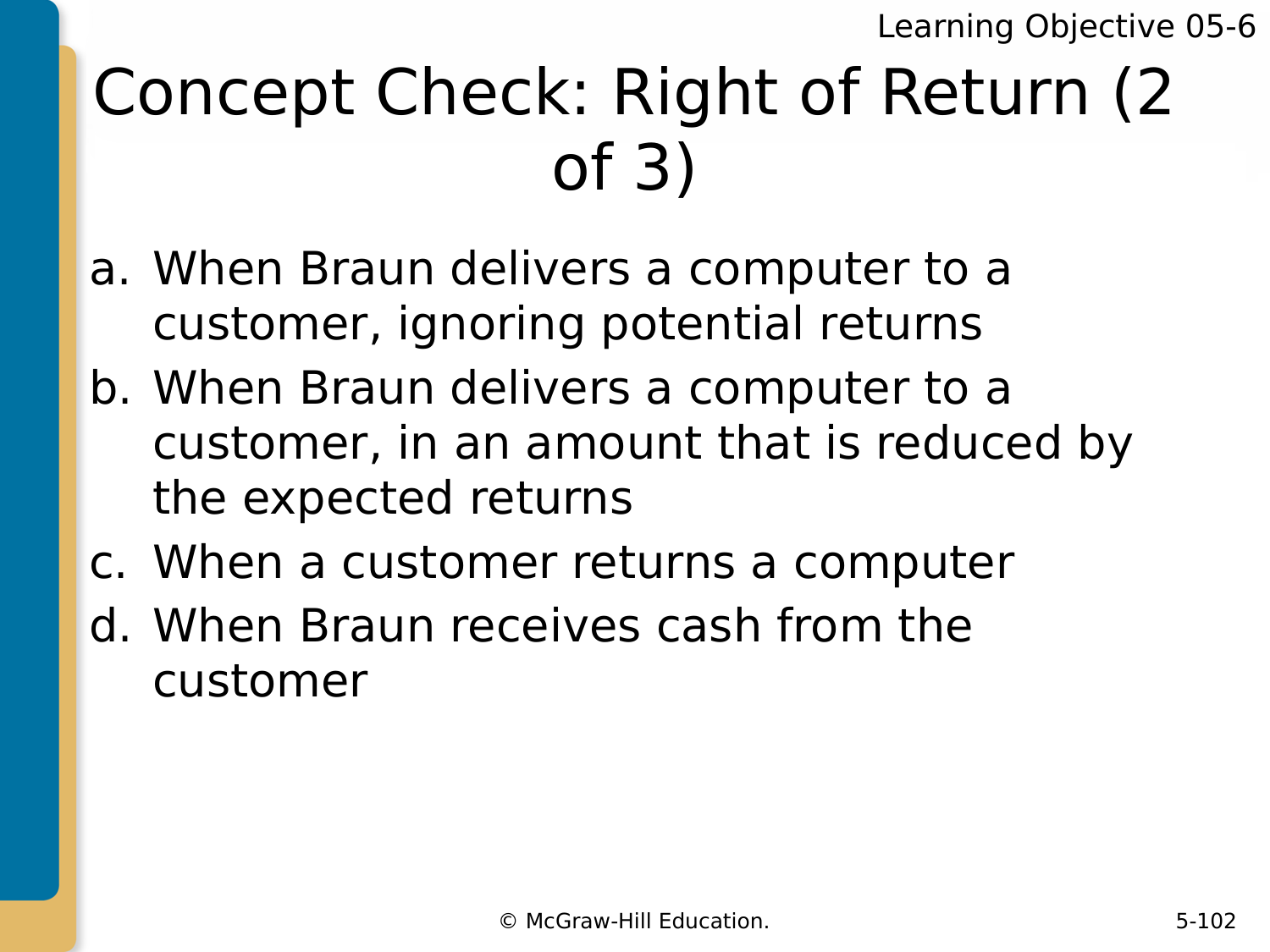

Learning Objective 05-6
# Concept Check: Right of Return (2 of 3)
When Braun delivers a computer to a customer, ignoring potential returns
When Braun delivers a computer to a customer, in an amount that is reduced by the expected returns
When a customer returns a computer
When Braun receives cash from the customer